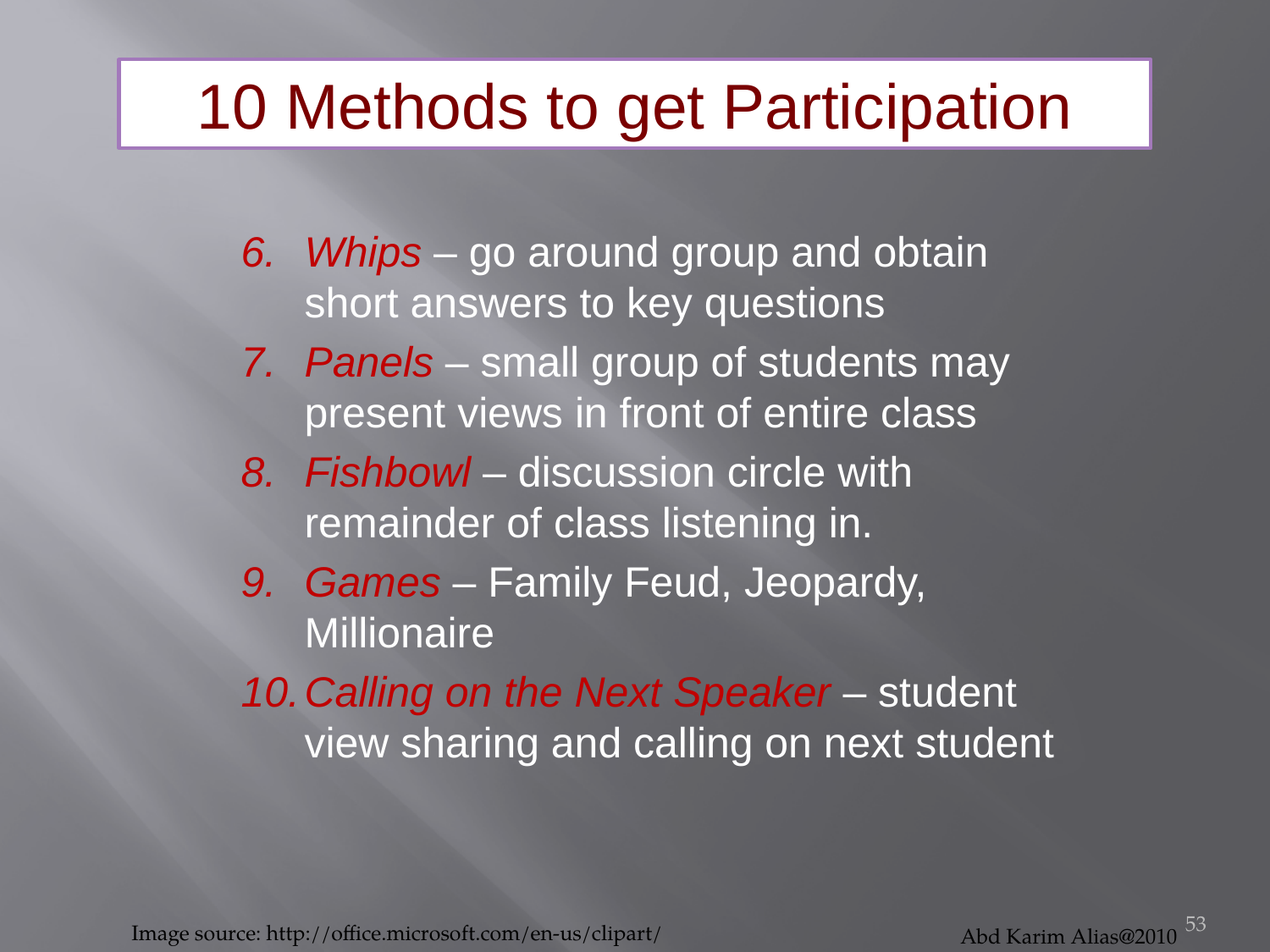

10 Methods to get Participation
Whips – go around group and obtain short answers to key questions
Panels – small group of students may present views in front of entire class
Fishbowl – discussion circle with remainder of class listening in.
Games – Family Feud, Jeopardy, Millionaire
Calling on the Next Speaker – student view sharing and calling on next student
53
Abd Karim Alias@2010
Image source: http://office.microsoft.com/en-us/clipart/